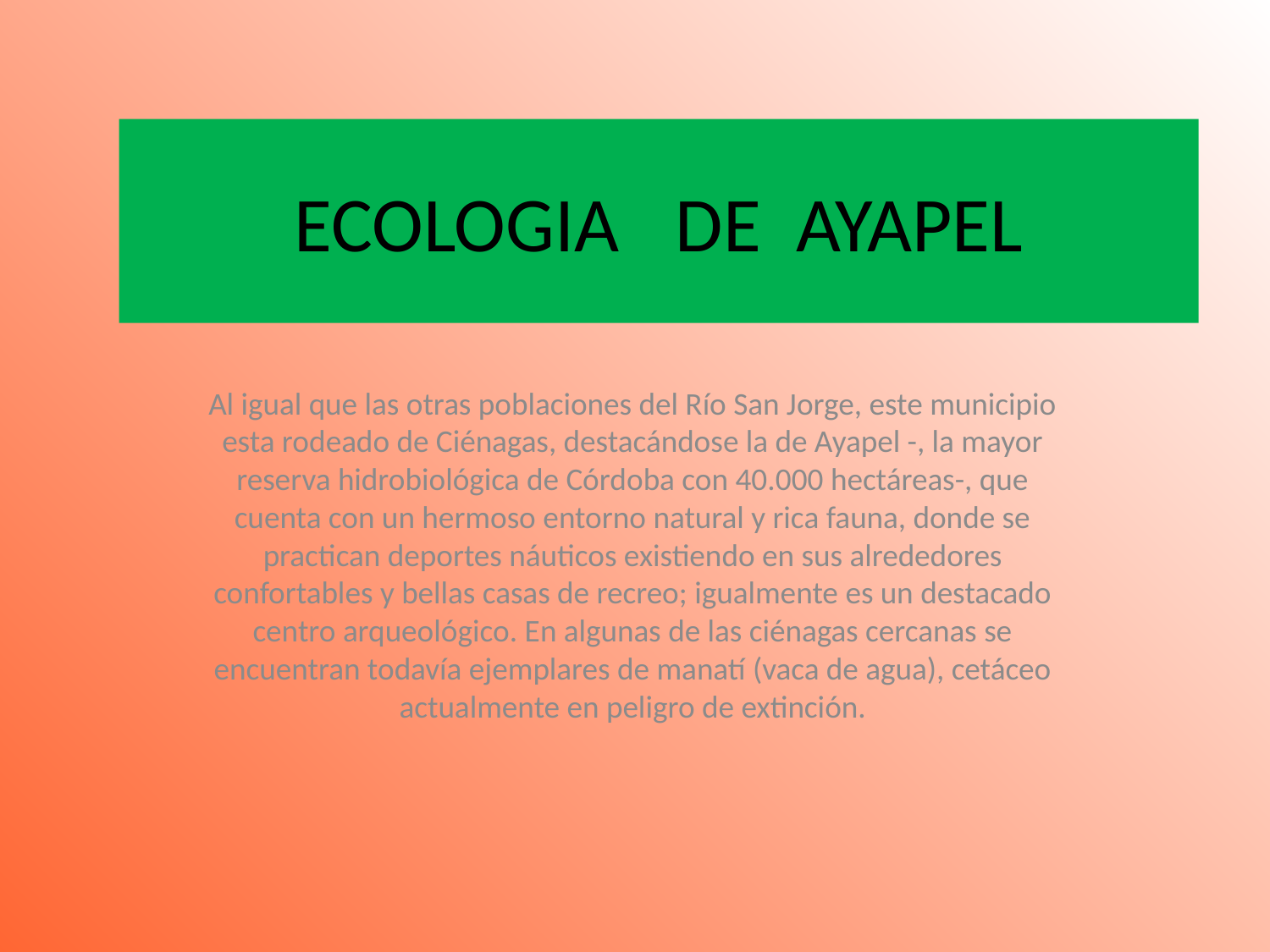

# ECOLOGIA	DE  AYAPEL
Al igual que las otras poblaciones del Río San Jorge, este municipio esta rodeado de Ciénagas, destacándose la de Ayapel -, la mayor reserva hidrobiológica de Córdoba con 40.000 hectáreas-, que cuenta con un hermoso entorno natural y rica fauna, donde se practican deportes náuticos existiendo en sus alrededores confortables y bellas casas de recreo; igualmente es un destacado centro arqueológico. En algunas de las ciénagas cercanas se encuentran todavía ejemplares de manatí (vaca de agua), cetáceo actualmente en peligro de extinción.